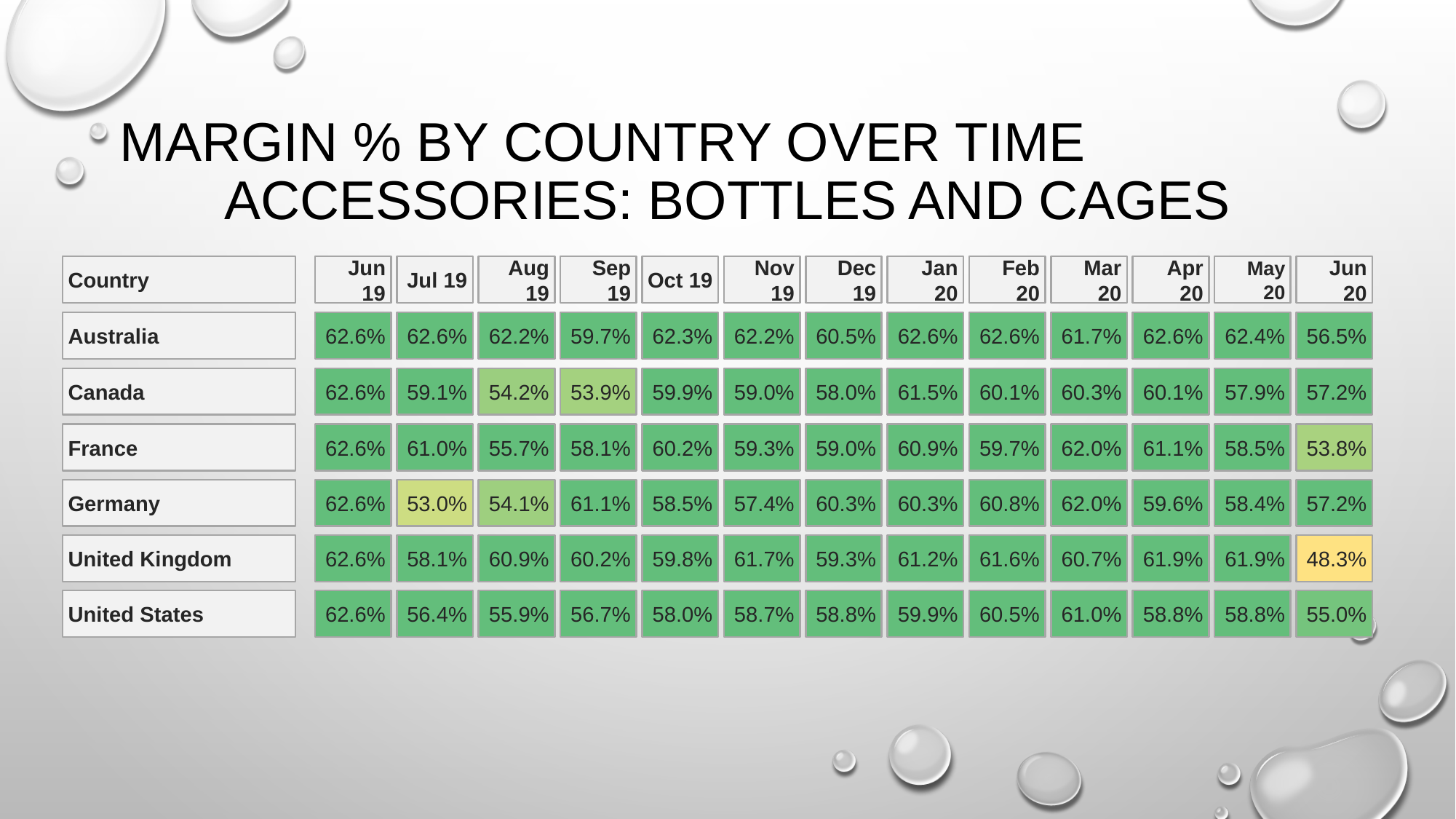

# Margin % by Country over time
Accessories: Bottles and Cages
Country
Jun 19
Jul 19
Aug 19
Sep 19
Oct 19
Nov 19
Dec 19
Jan 20
Feb 20
Mar 20
Apr 20
May 20
Jun 20
Australia
62.6%
62.6%
62.2%
59.7%
62.3%
62.2%
60.5%
62.6%
62.6%
61.7%
62.6%
62.4%
56.5%
Canada
62.6%
59.1%
54.2%
53.9%
59.9%
59.0%
58.0%
61.5%
60.1%
60.3%
60.1%
57.9%
57.2%
France
62.6%
61.0%
55.7%
58.1%
60.2%
59.3%
59.0%
60.9%
59.7%
62.0%
61.1%
58.5%
53.8%
Germany
62.6%
53.0%
54.1%
61.1%
58.5%
57.4%
60.3%
60.3%
60.8%
62.0%
59.6%
58.4%
57.2%
United Kingdom
62.6%
58.1%
60.9%
60.2%
59.8%
61.7%
59.3%
61.2%
61.6%
60.7%
61.9%
61.9%
48.3%
United States
62.6%
56.4%
55.9%
56.7%
58.0%
58.7%
58.8%
59.9%
60.5%
61.0%
58.8%
58.8%
55.0%